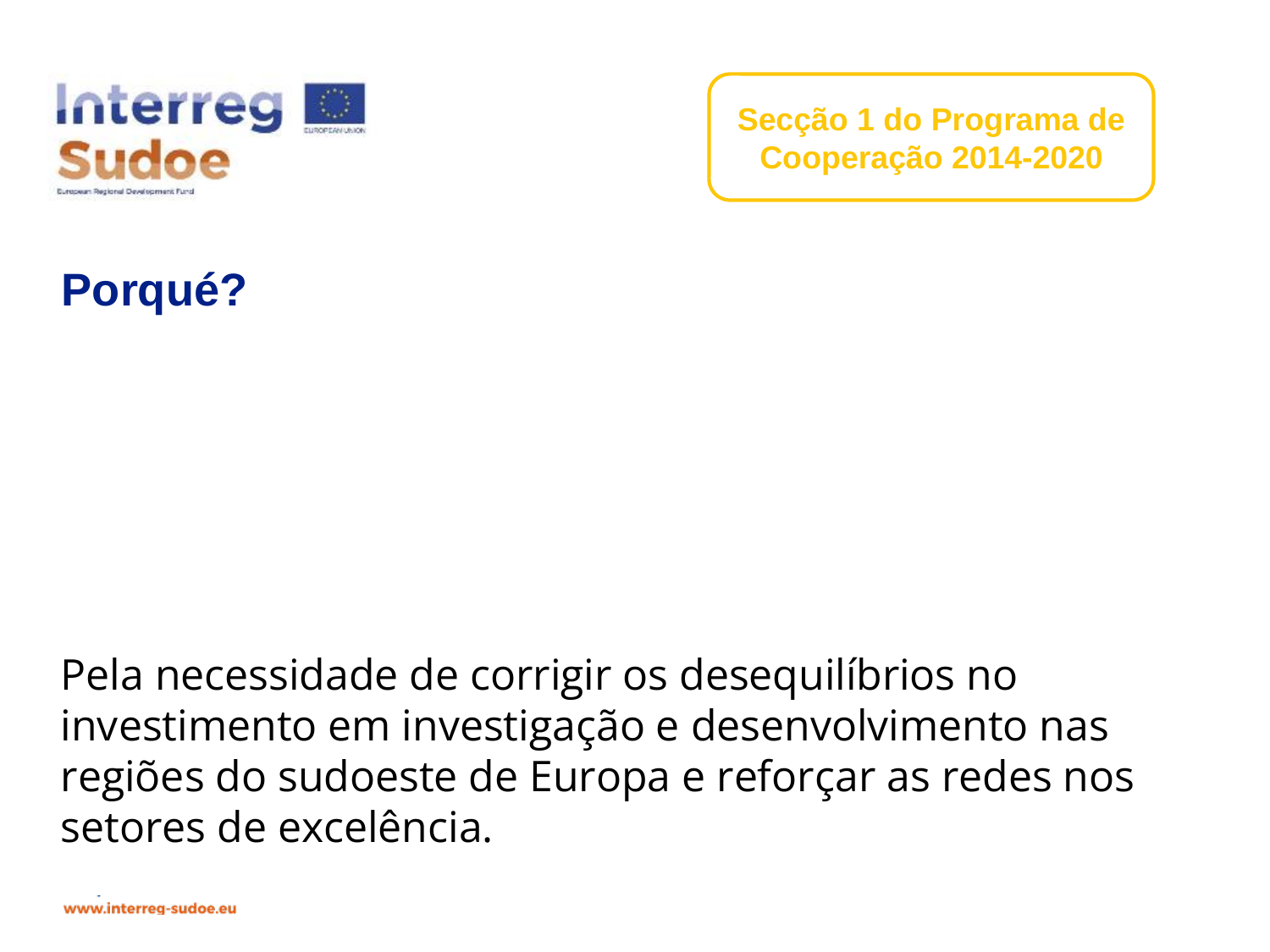

Pela necessidade de corrigir os desequilíbrios no investimento em investigação e desenvolvimento nas regiões do sudoeste de Europa e reforçar as redes nos setores de excelência.
Secção 1 do Programa de Cooperação 2014-2020
# Porqué?